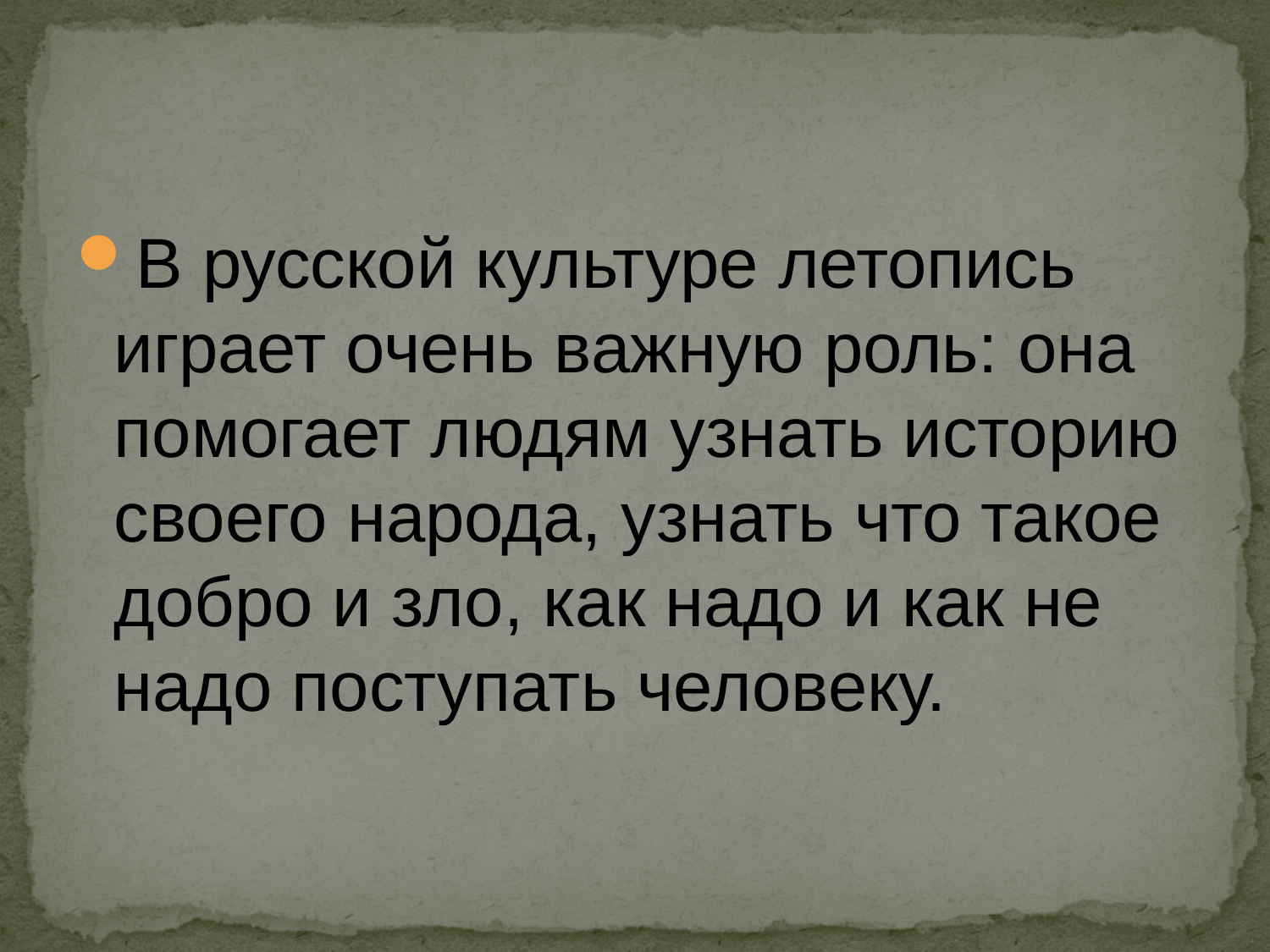

#
В русской культуре летопись играет очень важную роль: она помогает людям узнать историю своего народа, узнать что такое добро и зло, как надо и как не надо поступать человеку.